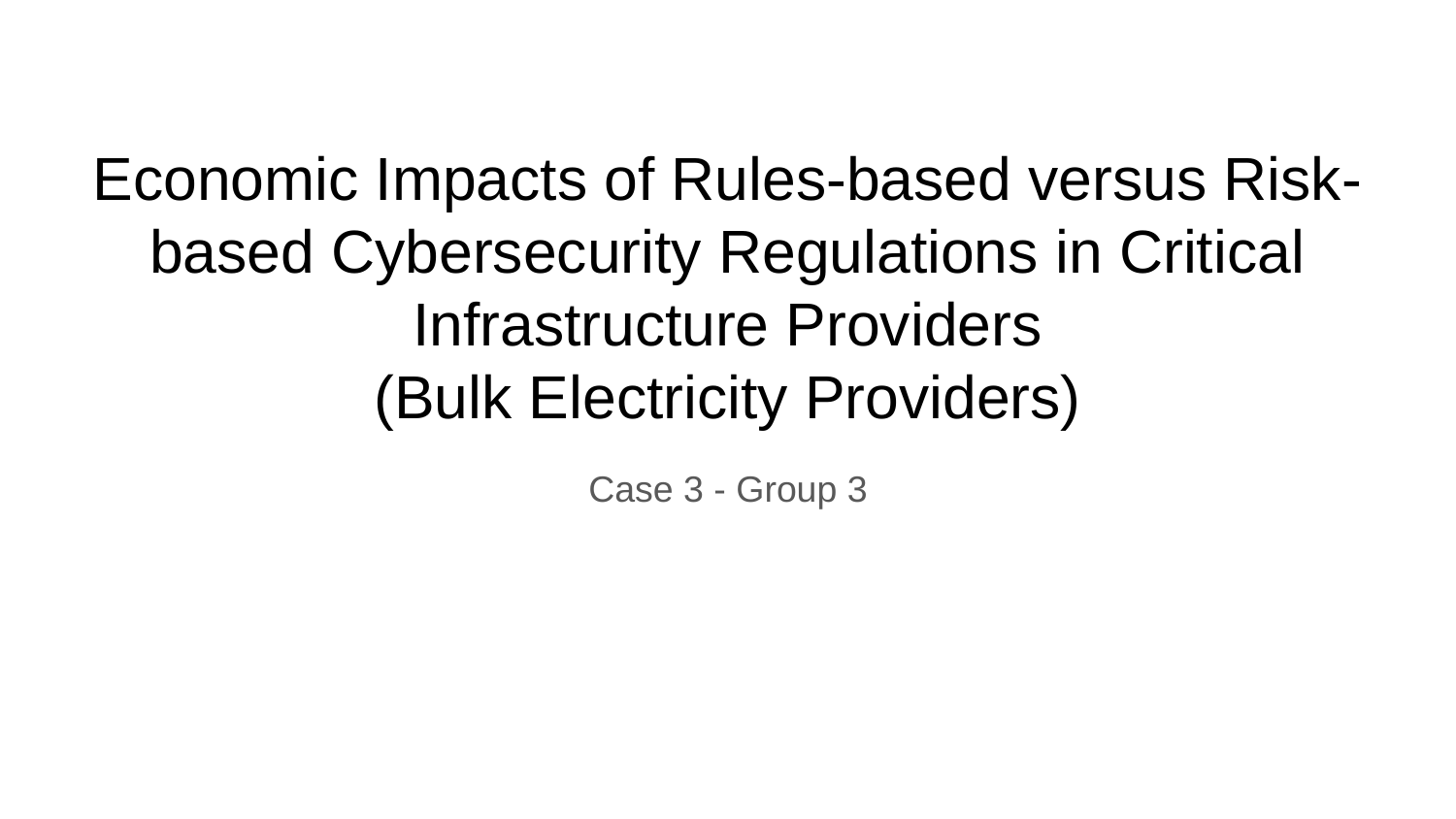

# Economic Impacts of Rules-based versus Risk-based Cybersecurity Regulations in Critical Infrastructure Providers
(Bulk Electricity Providers)
Case 3 - Group 3